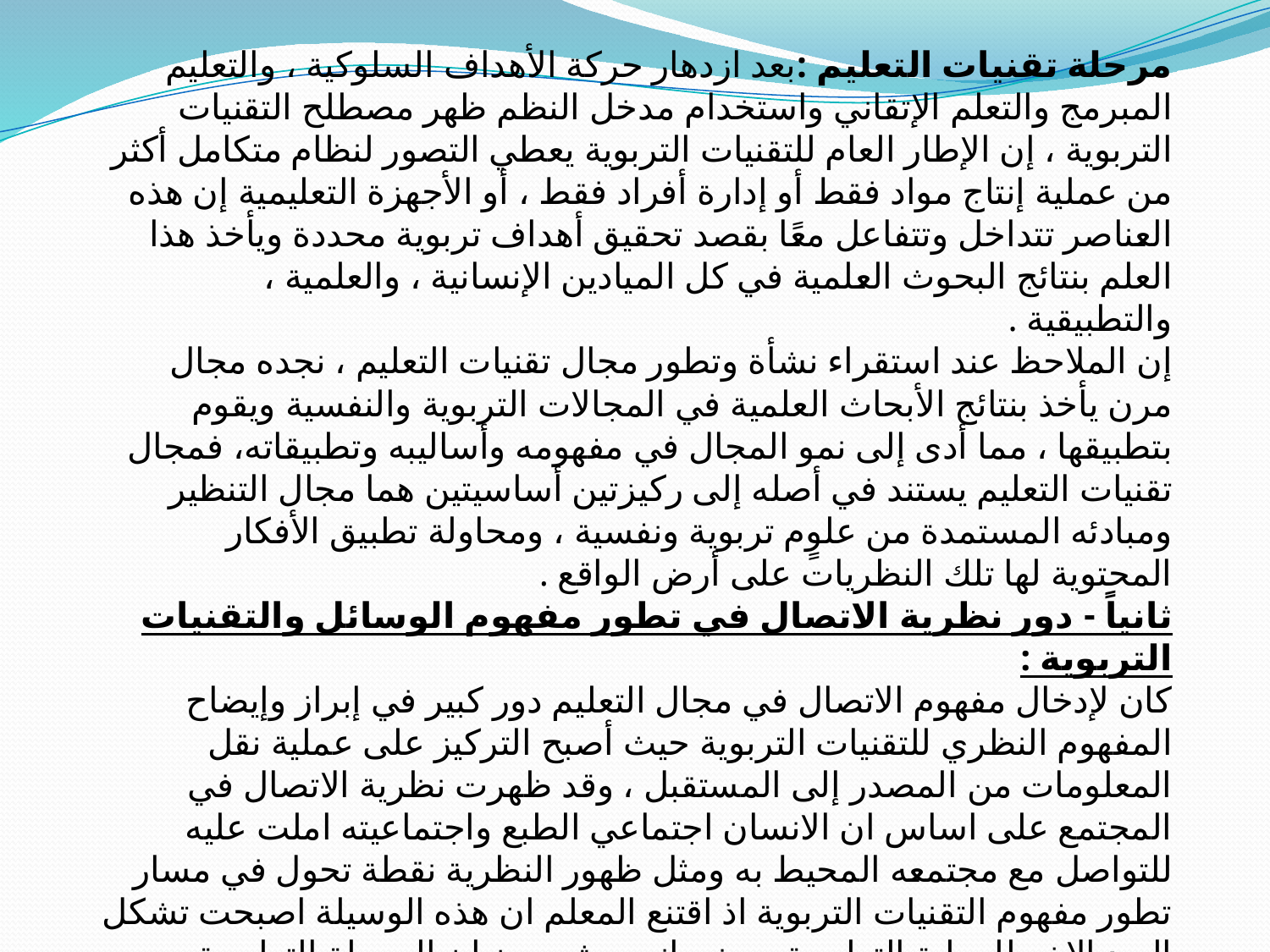

مرحلة تقنيات التعليم :بعد ازدهار حركة الأهداف السلوكية ، والتعليم المبرمج والتعلم الإتقاني واستخدام مدخل النظم ظهر مصطلح التقنيات التربوية ، إن الإطار العام للتقنيات التربوية يعطي التصور لنظام متكامل أكثر من عملية إنتاج مواد فقط أو إدارة أفراد فقط ، أو الأجهزة التعليمية إن هذه العناصر تتداخل وتتفاعل معًا بقصد تحقيق أهداف تربوية محددة ويأخذ هذا العلم بنتائج البحوث العلمية في كل الميادين الإنسانية ، والعلمية ، والتطبيقية .
إن الملاحظ عند استقراء نشأة وتطور مجال تقنيات التعليم ، نجده مجال مرن يأخذ بنتائج الأبحاث العلمية في المجالات التربوية والنفسية ويقوم بتطبيقها ، مما أدى إلى نمو المجال في مفهومه وأساليبه وتطبيقاته، فمجال تقنيات التعليم يستند في أصله إلى ركيزتين أساسيتين هما مجال التنظير ومبادئه المستمدة من علوٍم تربوية ونفسية ، ومحاولة تطبيق الأفكار المحتوية لها تلك النظريات على أرض الواقع .
ثانياً - دور نظرية الاتصال في تطور مفهوم الوسائل والتقنيات التربوية :
كان لإدخال مفهوم الاتصال في مجال التعليم دور كبير في إبراز وإيضاح المفهوم النظري للتقنيات التربوية حيث أصبح التركيز على عملية نقل المعلومات من المصدر إلى المستقبل ، وقد ظهرت نظرية الاتصال في المجتمع على اساس ان الانسان اجتماعي الطبع واجتماعيته املت عليه للتواصل مع مجتمعه المحيط به ومثل ظهور النظرية نقطة تحول في مسار تطور مفهوم التقنيات التربوية اذ اقتنع المعلم ان هذه الوسيلة اصبحت تشكل البعد الاخر للعملية التعليمية بمعنى انهم يشعرون ان الوسيلة التعليمية اصبحت عنصر اساسي من مجمل الموقف التعليمي وانها احدى مدخلات العملية التعليمية التعلمية الذي يعتبر المعلم احدى مدخلاتها ايضا ً ، تعرف عملية الاتصال بـ ( انها عملية تفاعل مشتركة بين طرفين